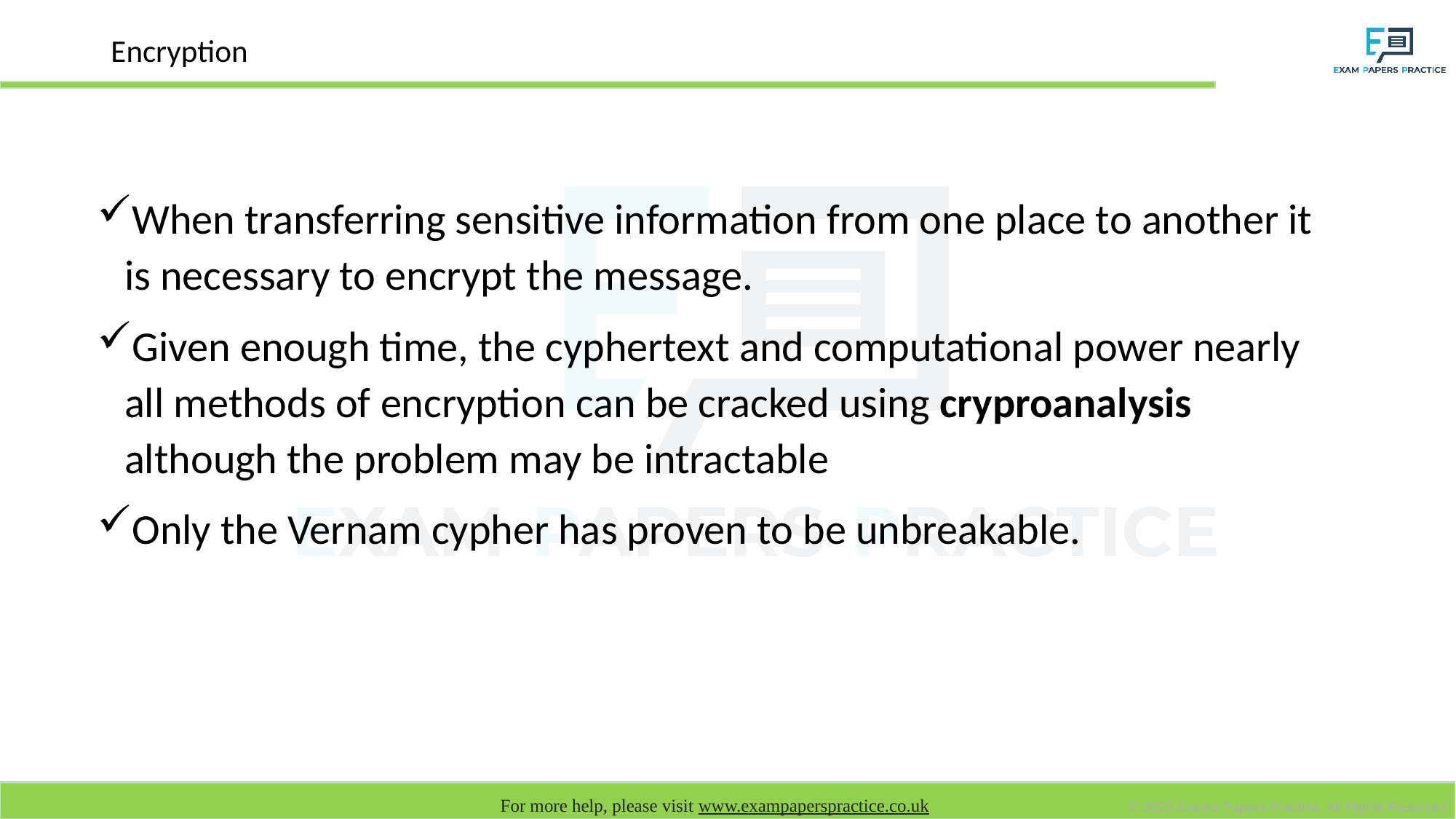

# Encryption
When transferring sensitive information from one place to another it is necessary to encrypt the message.
Given enough time, the cyphertext and computational power nearly all methods of encryption can be cracked using cryproanalysis although the problem may be intractable
Only the Vernam cypher has proven to be unbreakable.